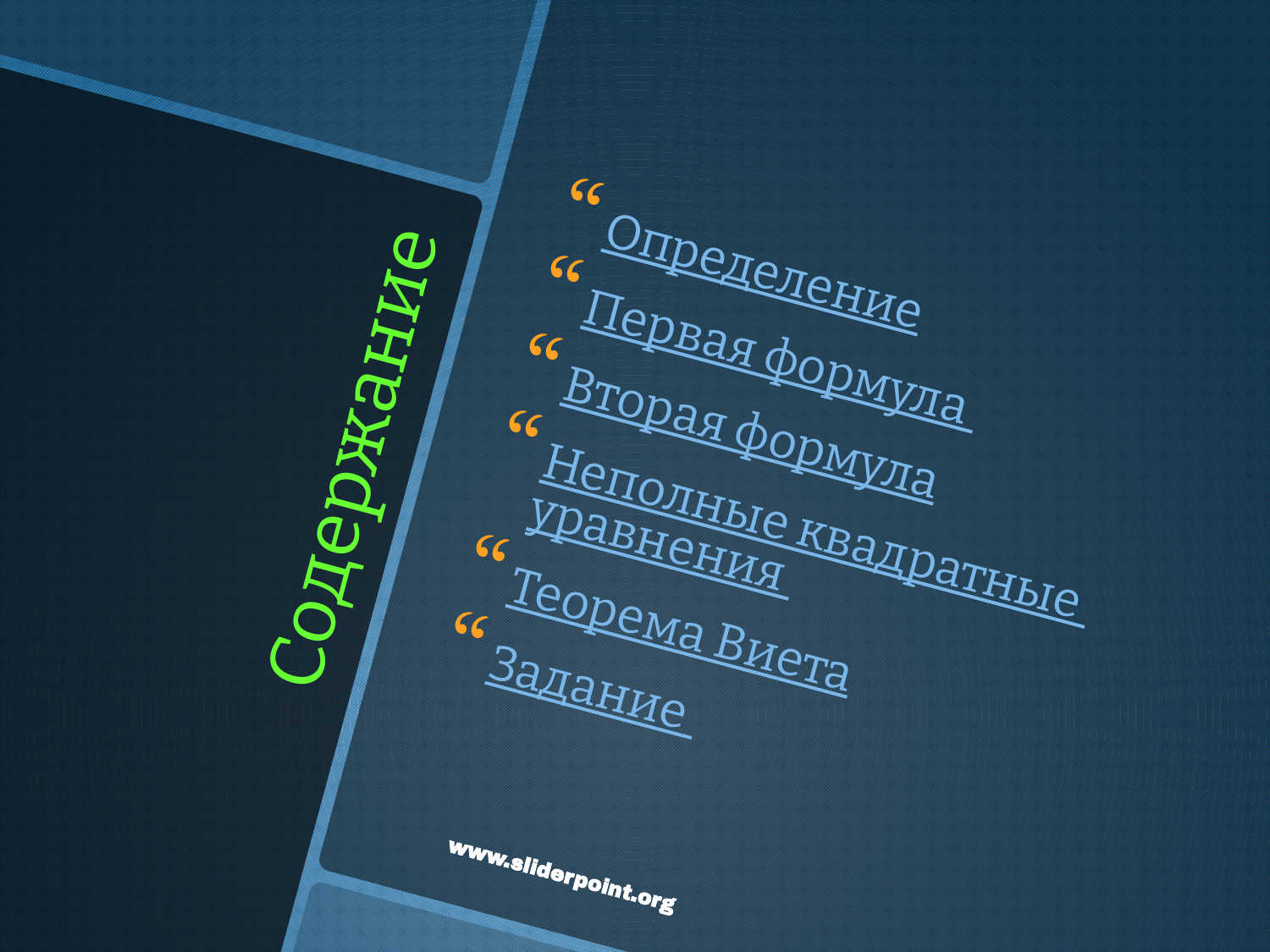

Определение
Первая формула
Вторая формула
Неполные квадратные уравнения
Теорема Виета
Задание
# Содержание
www.sliderpoint.org